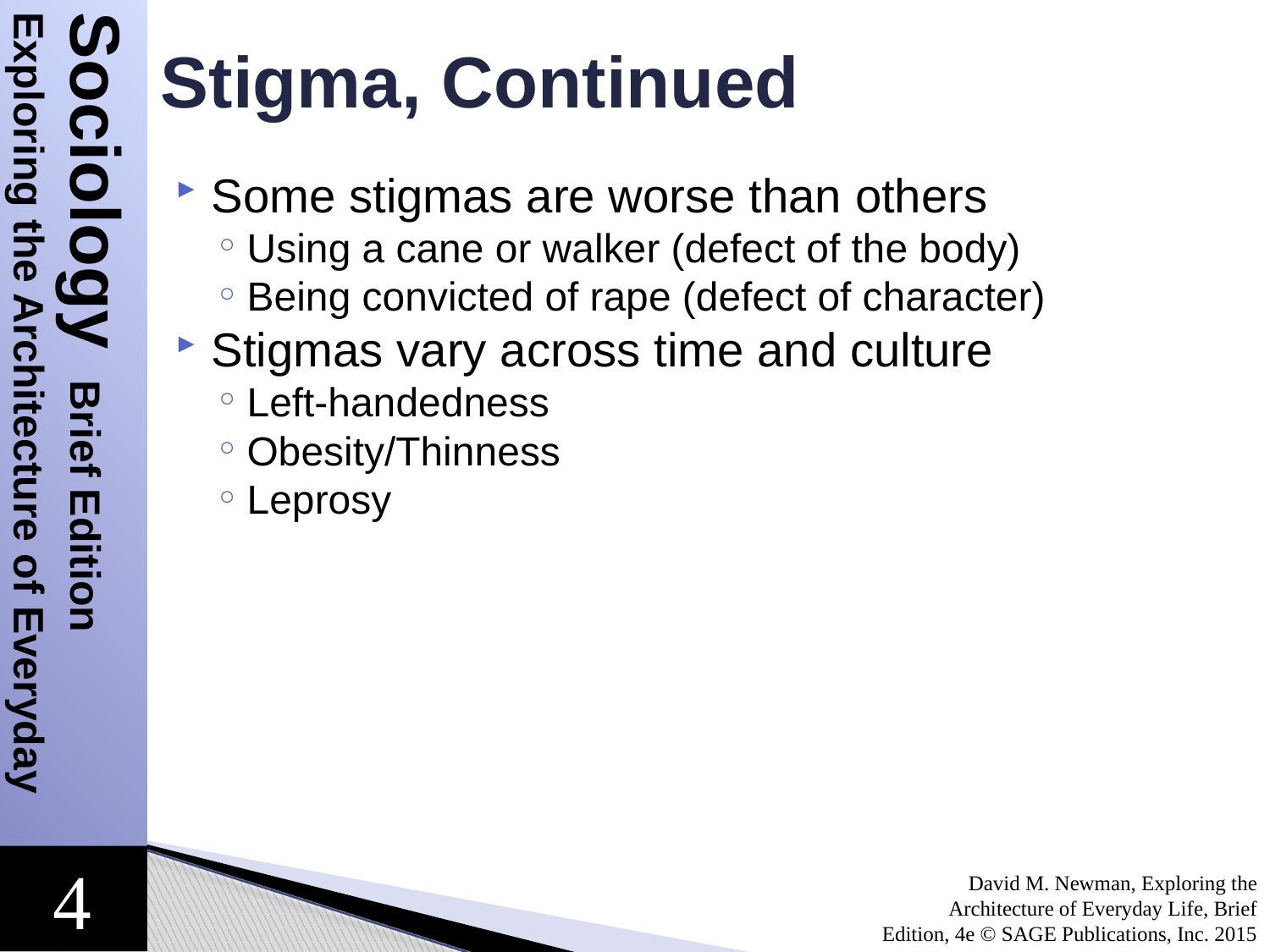

# Stigma, Continued
Some stigmas are worse than others
Using a cane or walker (defect of the body)
Being convicted of rape (defect of character)
Stigmas vary across time and culture
Left-handedness
Obesity/Thinness
Leprosy
David M. Newman, Exploring the Architecture of Everyday Life, Brief Edition, 4e © SAGE Publications, Inc. 2015